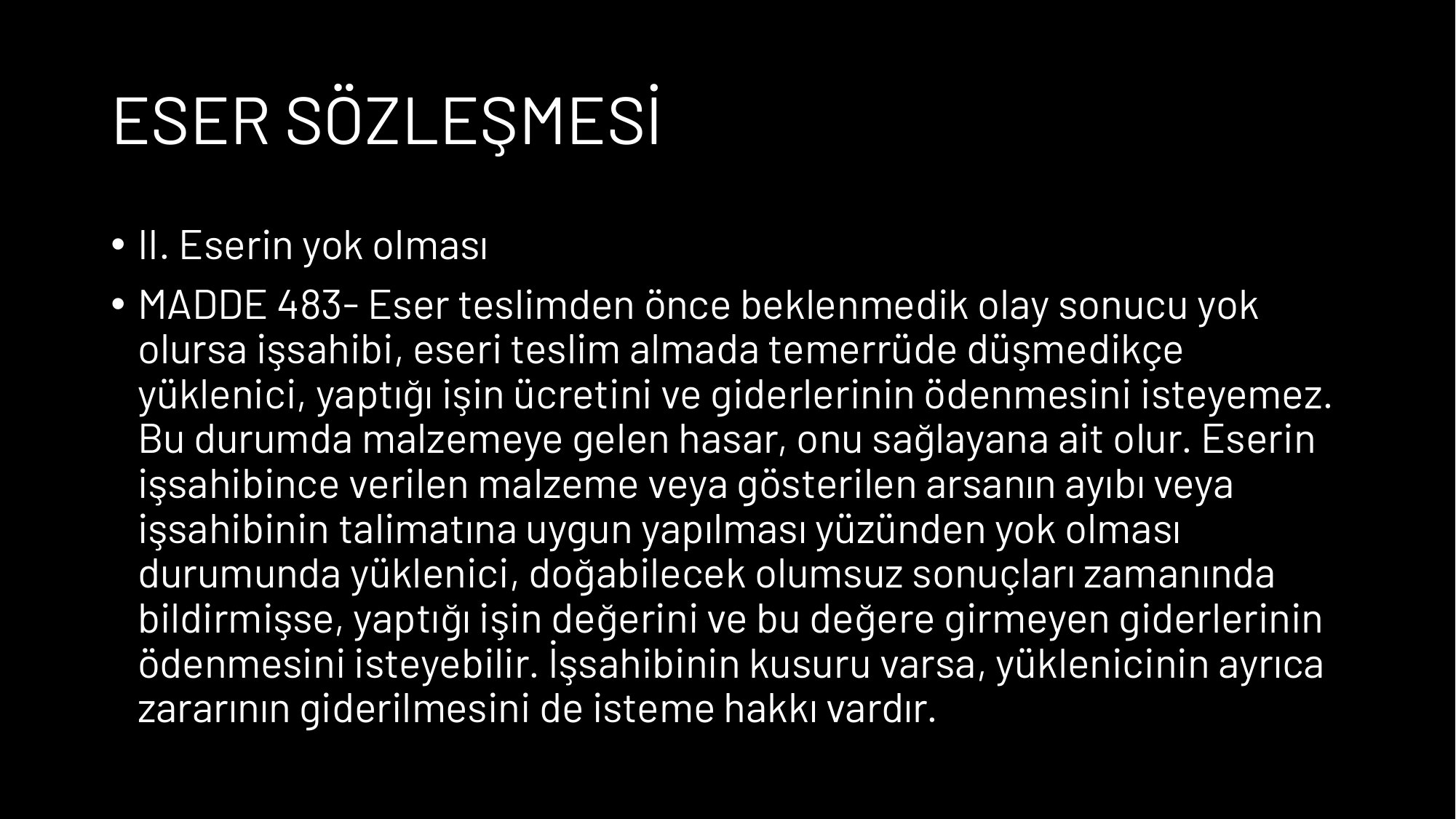

# ESER SÖZLEŞMESİ
II. Eserin yok olması
MADDE 483- Eser teslimden önce beklenmedik olay sonucu yok olursa işsahibi, eseri teslim almada temerrüde düşmedikçe yüklenici, yaptığı işin ücretini ve giderlerinin ödenmesini isteyemez. Bu durumda malzemeye gelen hasar, onu sağlayana ait olur. Eserin işsahibince verilen malzeme veya gösterilen arsanın ayıbı veya işsahibinin talimatına uygun yapılması yüzünden yok olması durumunda yüklenici, doğabilecek olumsuz sonuçları zamanında bildirmişse, yaptığı işin değerini ve bu değere girmeyen giderlerinin ödenmesini isteyebilir. İşsahibinin kusuru varsa, yüklenicinin ayrıca zararının giderilmesini de isteme hakkı vardır.